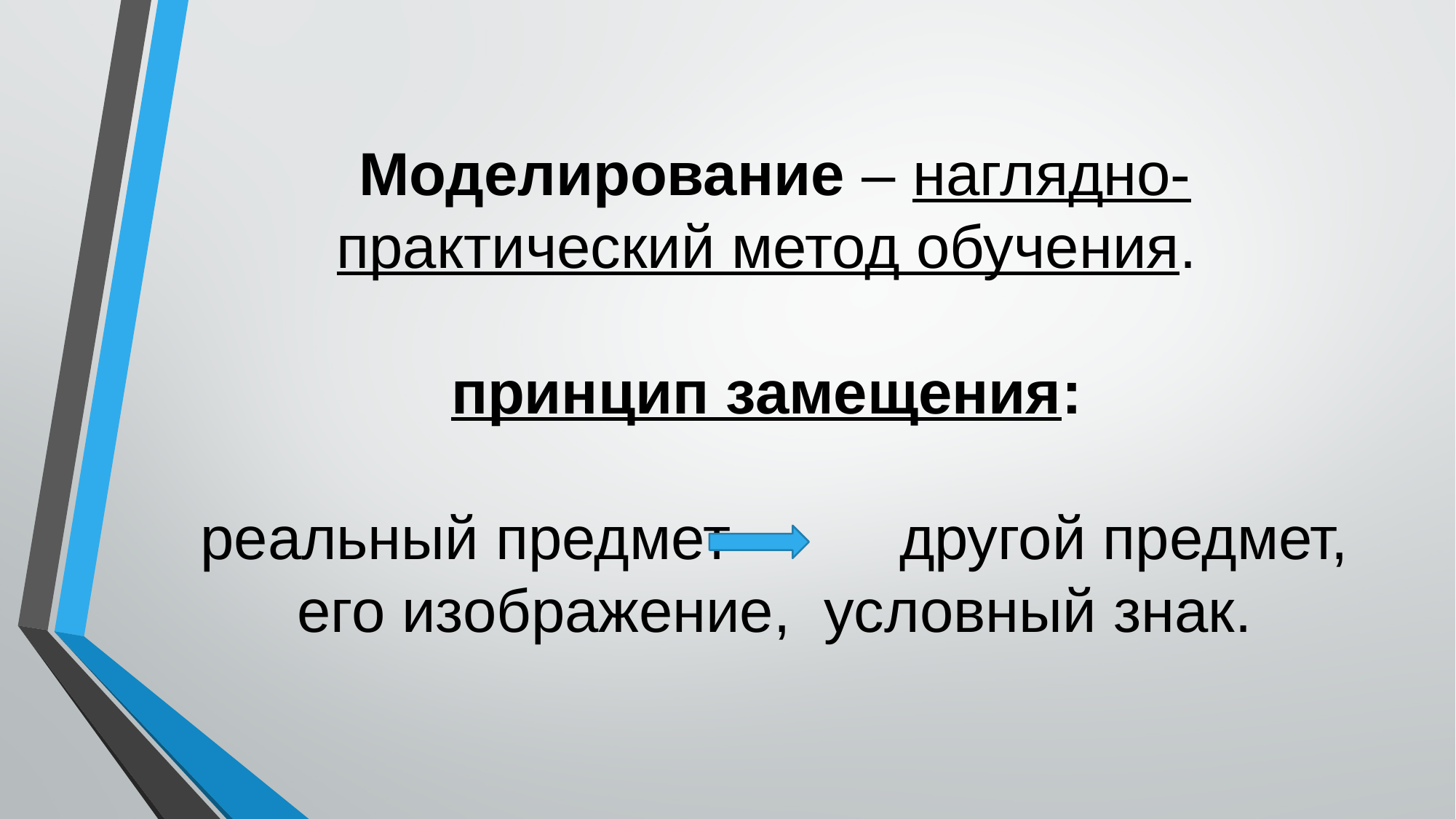

# Моделирование – наглядно-практический метод обучения. принцип замещения: реальный предмет          другой предмет, его изображение,  условный знак.